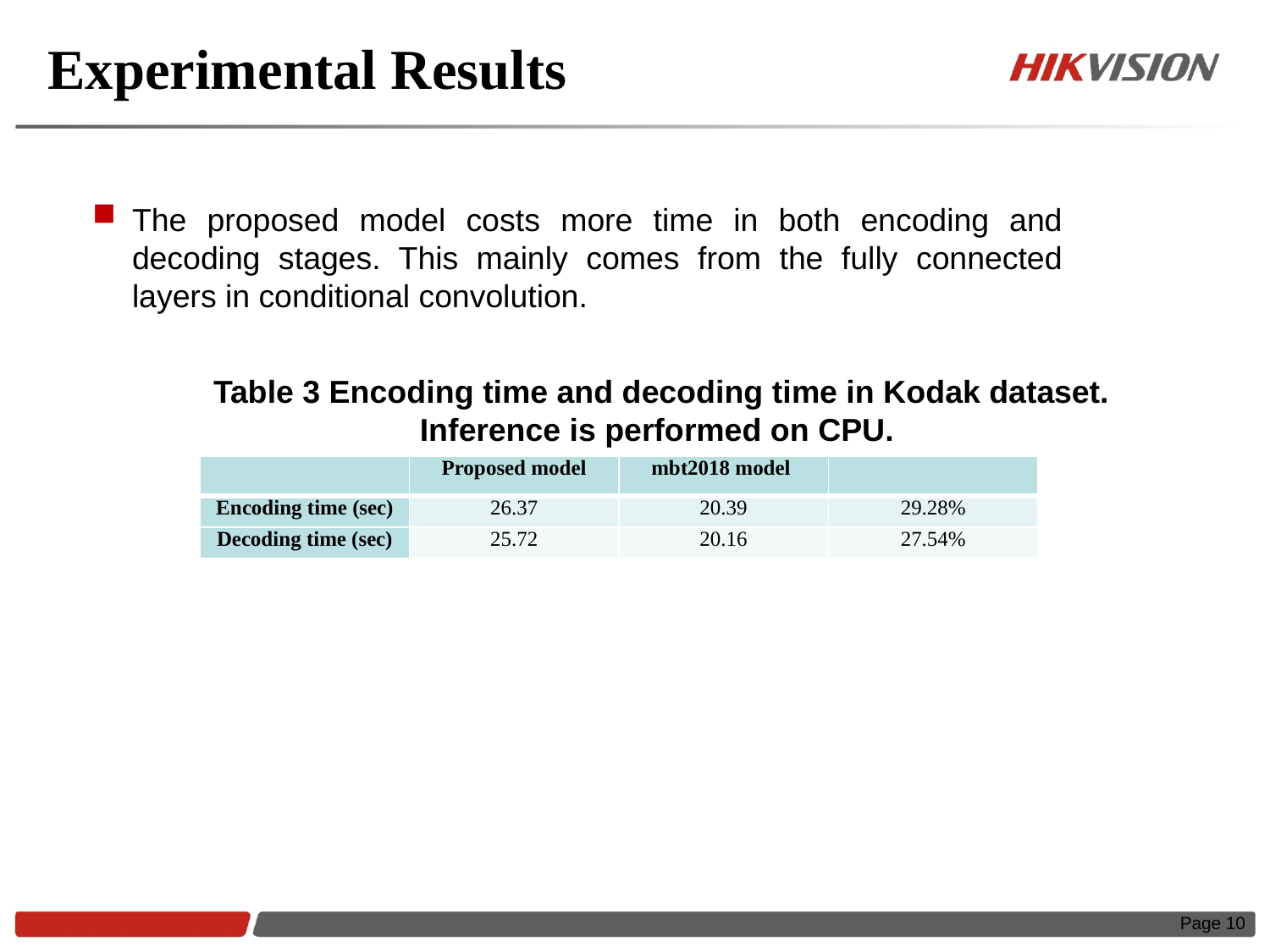

# Experimental Results
The proposed model costs more time in both encoding and decoding stages. This mainly comes from the fully connected layers in conditional convolution.
Table 3 Encoding time and decoding time in Kodak dataset. Inference is performed on CPU.
|  | Proposed model | mbt2018 model |  |
| --- | --- | --- | --- |
| Encoding time (sec) | 26.37 | 20.39 | 29.28% |
| Decoding time (sec) | 25.72 | 20.16 | 27.54% |
Page 10